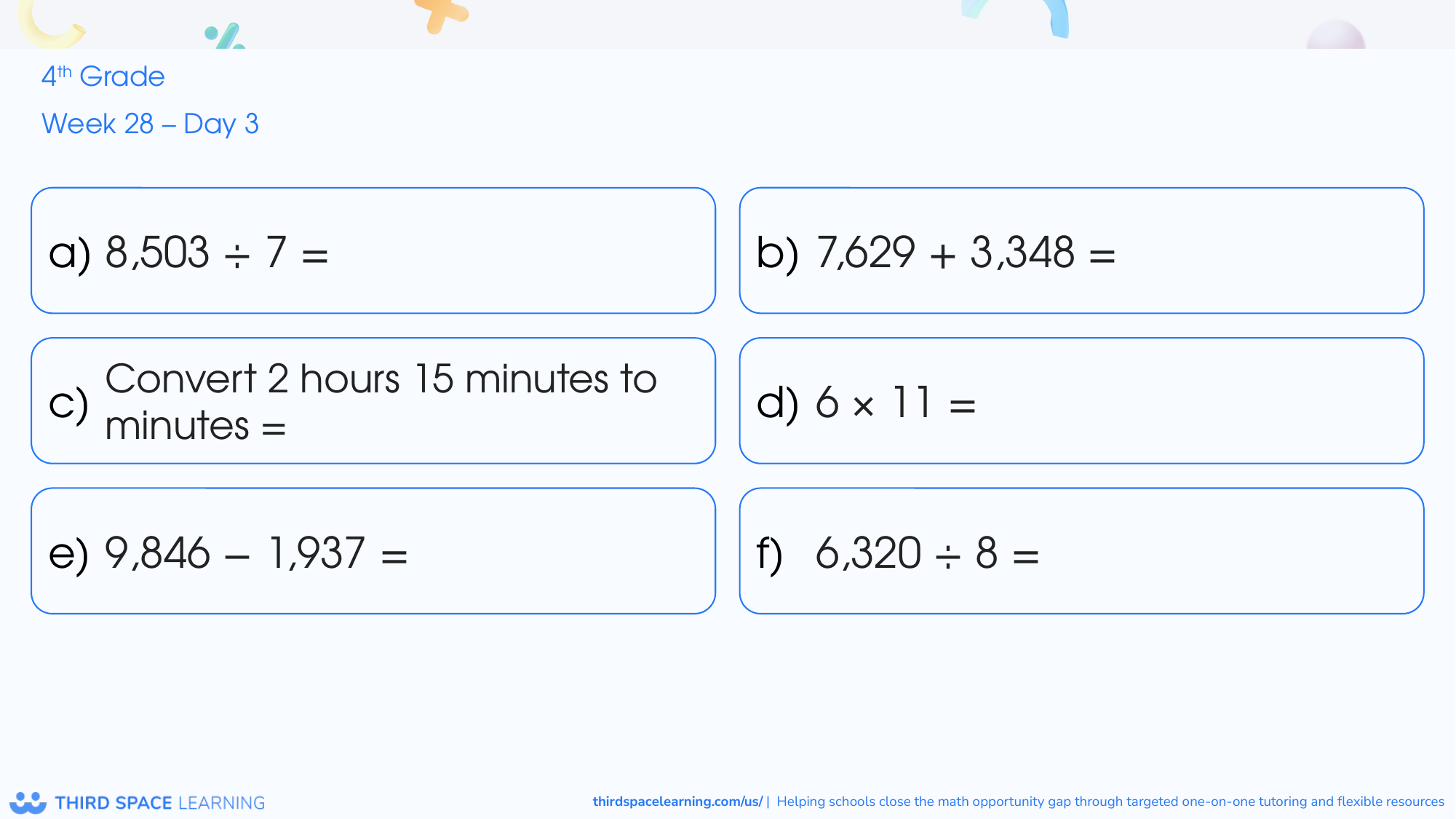

4th Grade
Week 28 – Day 3
8,503 ÷ 7 =
7,629 + 3,348 =
Convert 2 hours 15 minutes to minutes =
6 × 11 =
9,846 − 1,937 =
6,320 ÷ 8 =